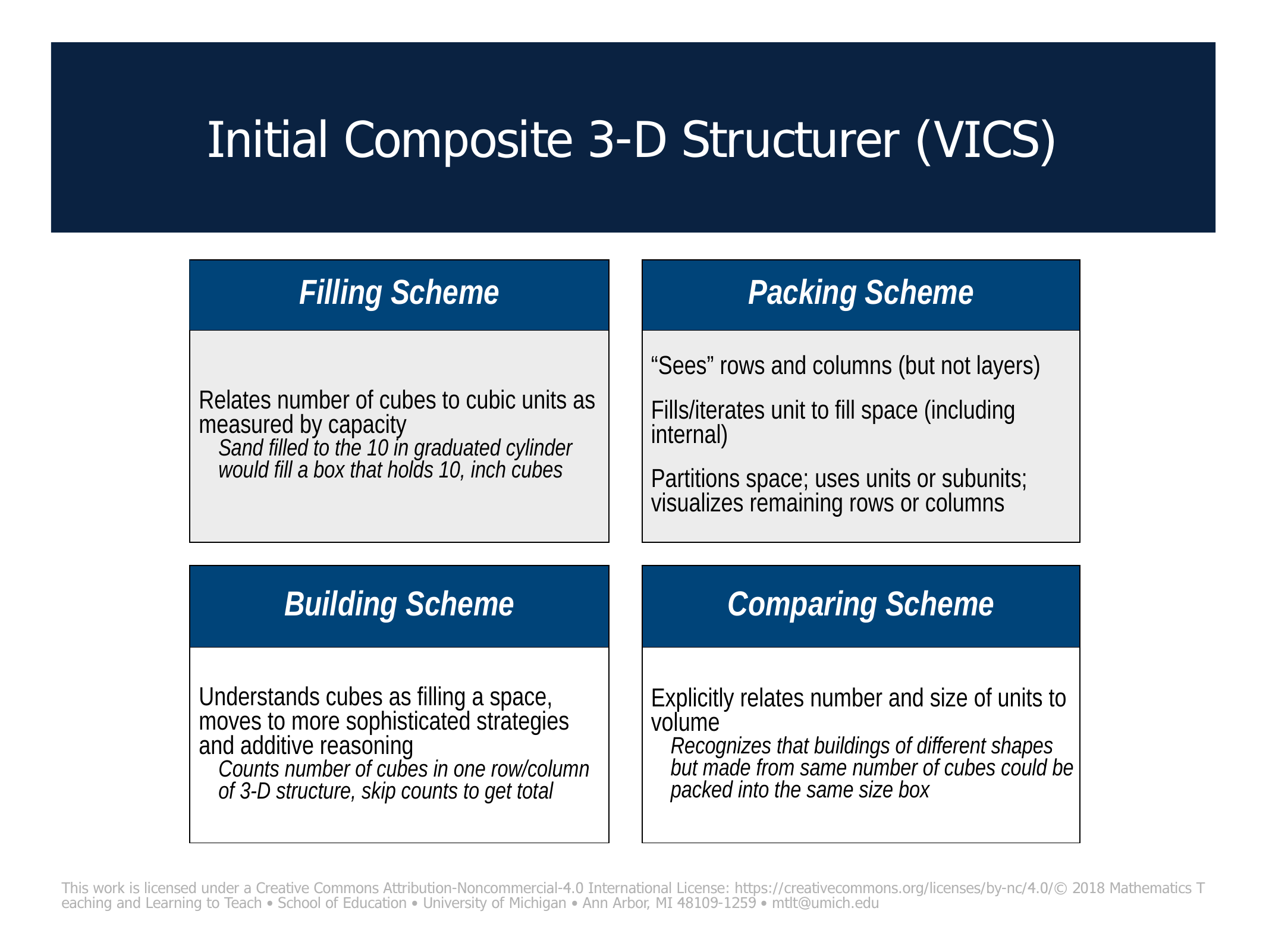

# Initial Composite 3-D Structurer (VICS)
| Filling Scheme |  | Packing Scheme |
| --- | --- | --- |
| Relates number of cubes to cubic units as measured by capacity Sand filled to the 10 in graduated cylinder would fill a box that holds 10, inch cubes |  | “Sees” rows and columns (but not layers) Fills/iterates unit to fill space (including internal) Partitions space; uses units or subunits; visualizes remaining rows or columns |
|  |  |  |
| Building Scheme |  | Comparing Scheme |
| Understands cubes as filling a space, moves to more sophisticated strategies and additive reasoning Counts number of cubes in one row/column of 3-D structure, skip counts to get total |  | Explicitly relates number and size of units to volume Recognizes that buildings of different shapes but made from same number of cubes could be packed into the same size box |
This work is licensed under a Creative Commons Attribution-Noncommercial-4.0 International License: https://creativecommons.org/licenses/by-nc/4.0/
© 2018 Mathematics Teaching and Learning to Teach • School of Education • University of Michigan • Ann Arbor, MI 48109-1259 • mtlt@umich.edu